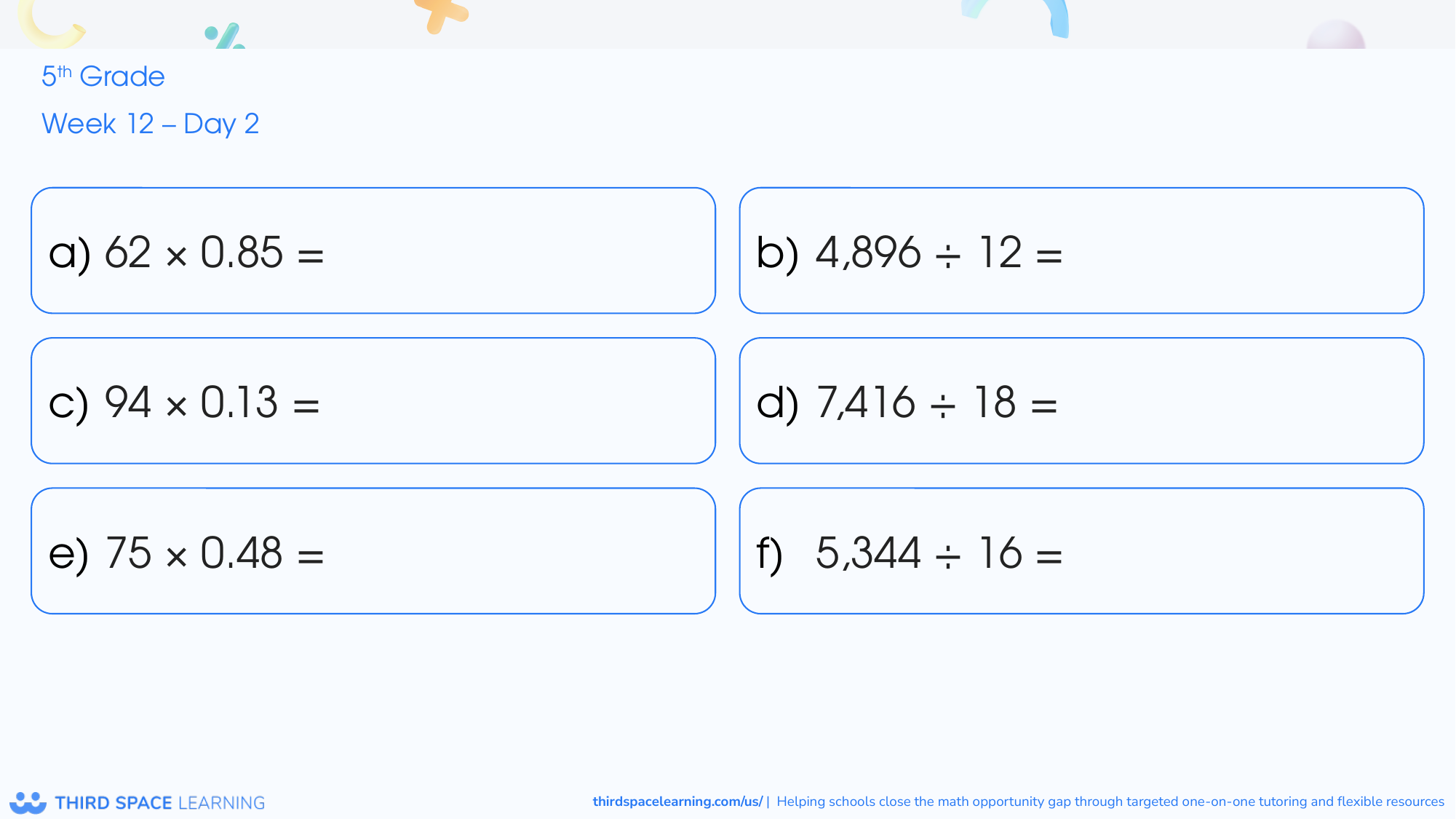

5th Grade
Week 12 – Day 2
62 × 0.85 =
4,896 ÷ 12 =
94 × 0.13 =
7,416 ÷ 18 =
75 × 0.48 =
5,344 ÷ 16 =